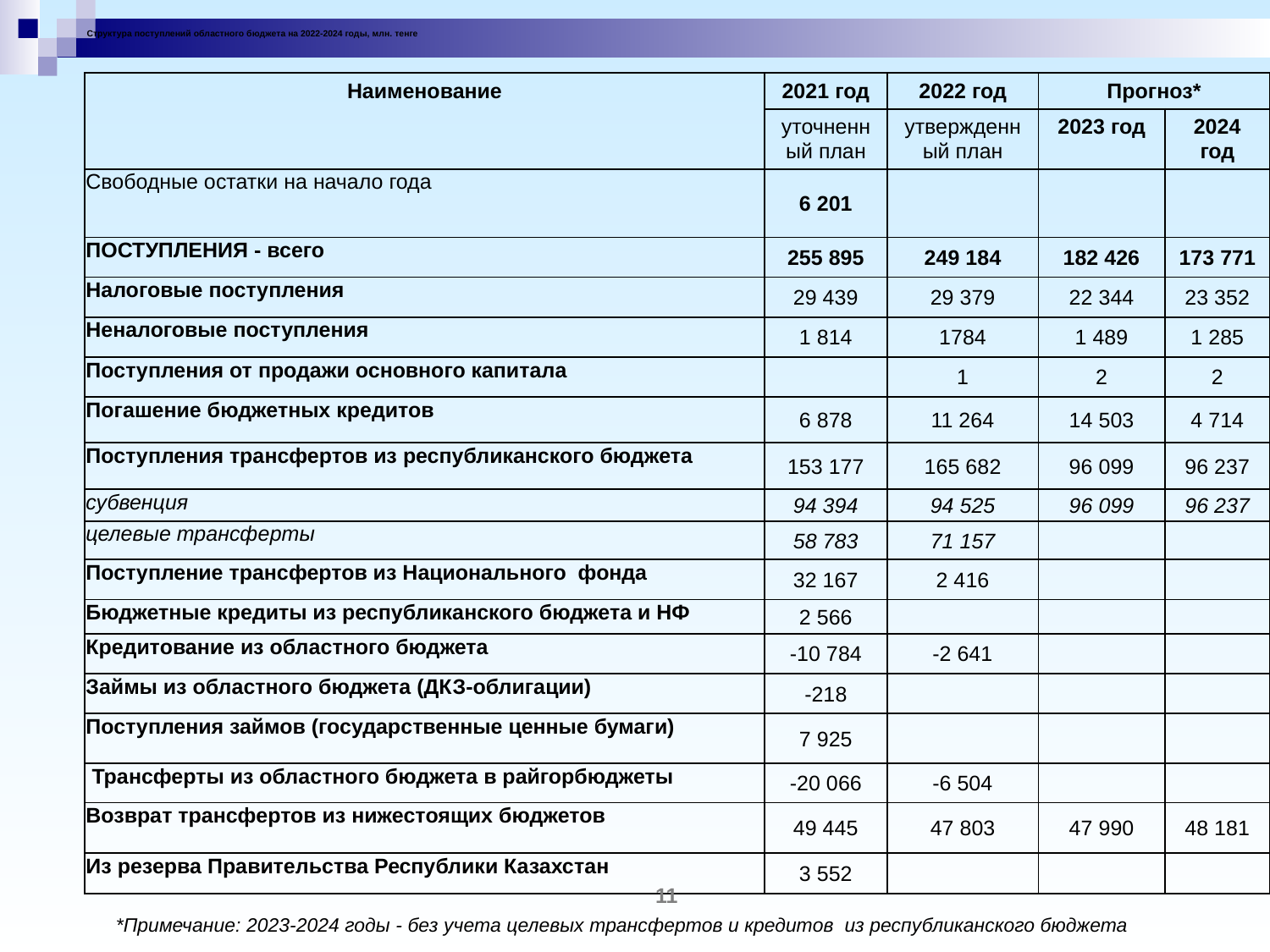

Структура поступлений областного бюджета на 2022-2024 годы, млн. тенге
| Наименование | 2021 год | 2022 год | Прогноз\* |  |
| --- | --- | --- | --- | --- |
|  | уточненный план | утвержденный план | 2023 год | 2024 год |
| Свободные остатки на начало года | 6 201 |  |  |  |
| ПОСТУПЛЕНИЯ - всего | 255 895 | 249 184 | 182 426 | 173 771 |
| Налоговые поступления | 29 439 | 29 379 | 22 344 | 23 352 |
| Неналоговые поступления | 1 814 | 1784 | 1 489 | 1 285 |
| Поступления от продажи основного капитала |  | 1 | 2 | 2 |
| Погашение бюджетных кредитов | 6 878 | 11 264 | 14 503 | 4 714 |
| Поступления трансфертов из республиканского бюджета | 153 177 | 165 682 | 96 099 | 96 237 |
| субвенция | 94 394 | 94 525 | 96 099 | 96 237 |
| целевые трансферты | 58 783 | 71 157 |  |  |
| Поступление трансфертов из Национального фонда | 32 167 | 2 416 |  |  |
| Бюджетные кредиты из республиканского бюджета и НФ | 2 566 |  |  |  |
| Кредитование из областного бюджета | -10 784 | -2 641 |  |  |
| Займы из областного бюджета (ДКЗ-облигации) | -218 |  |  |  |
| Поступления займов (государственные ценные бумаги) | 7 925 |  |  |  |
| Трансферты из областного бюджета в райгорбюджеты | -20 066 | -6 504 |  |  |
| Возврат трансфертов из нижестоящих бюджетов | 49 445 | 47 803 | 47 990 | 48 181 |
| Из резерва Правительства Республики Казахстан | 3 552 |  |  |  |
11

*Примечание: 2023-2024 годы - без учета целевых трансфертов и кредитов  из республиканского бюджета